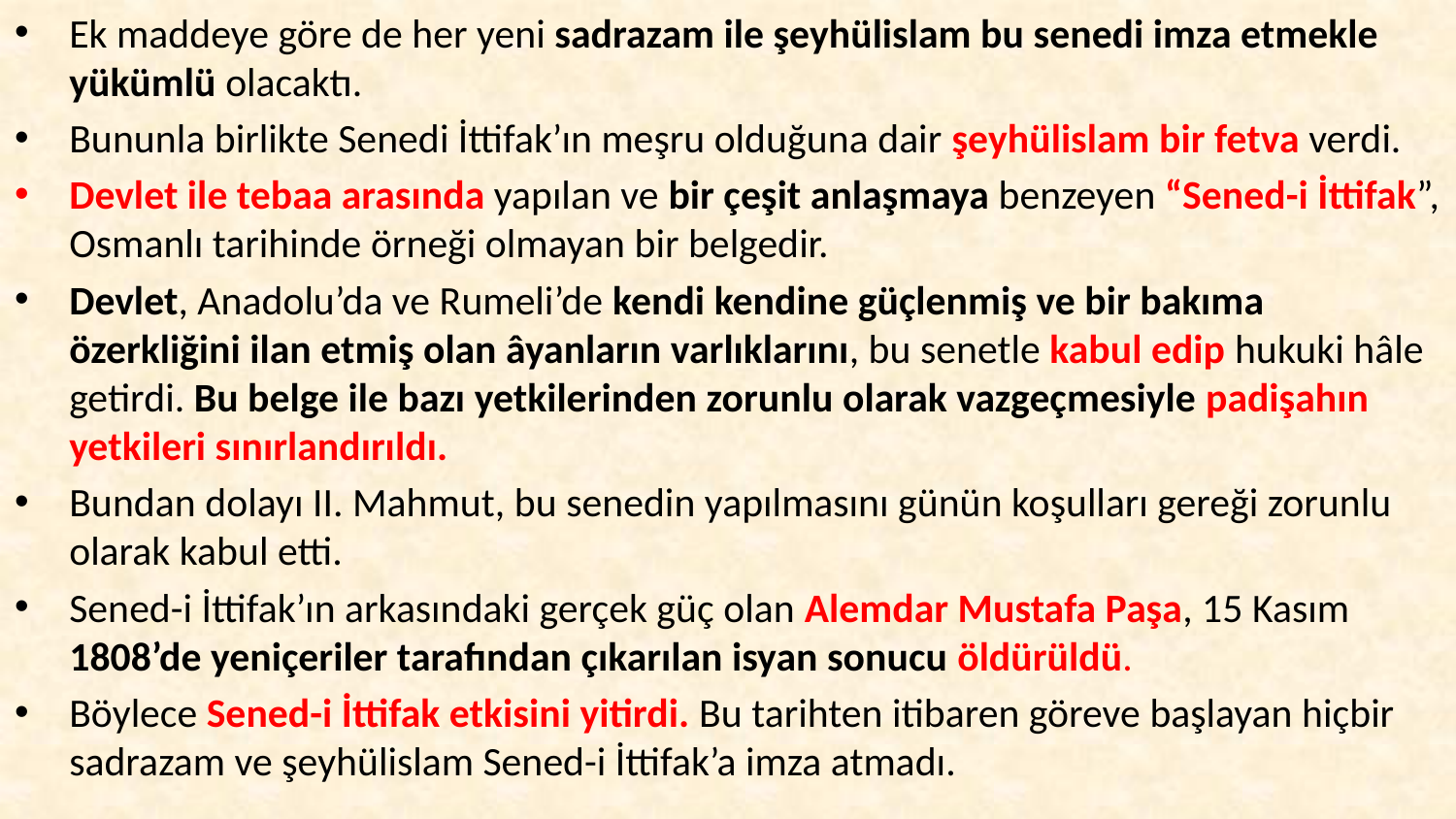

Ek maddeye göre de her yeni sadrazam ile şeyhülislam bu senedi imza etmekle yükümlü olacaktı.
Bununla birlikte Senedi İttifak’ın meşru olduğuna dair şeyhülislam bir fetva verdi.
Devlet ile tebaa arasında yapılan ve bir çeşit anlaşmaya benzeyen “Sened-i İttifak”, Osmanlı tarihinde örneği olmayan bir belgedir.
Devlet, Anadolu’da ve Rumeli’de kendi kendine güçlenmiş ve bir bakıma özerkliğini ilan etmiş olan âyanların varlıklarını, bu senetle kabul edip hukuki hâle getirdi. Bu belge ile bazı yetkilerinden zorunlu olarak vazgeçmesiyle padişahın yetkileri sınırlandırıldı.
Bundan dolayı II. Mahmut, bu senedin yapılmasını günün koşulları gereği zorunlu olarak kabul etti.
Sened-i İttifak’ın arkasındaki gerçek güç olan Alemdar Mustafa Paşa, 15 Kasım 1808’de yeniçeriler tarafından çıkarılan isyan sonucu öldürüldü.
Böylece Sened-i İttifak etkisini yitirdi. Bu tarihten itibaren göreve başlayan hiçbir sadrazam ve şeyhülislam Sened-i İttifak’a imza atmadı.